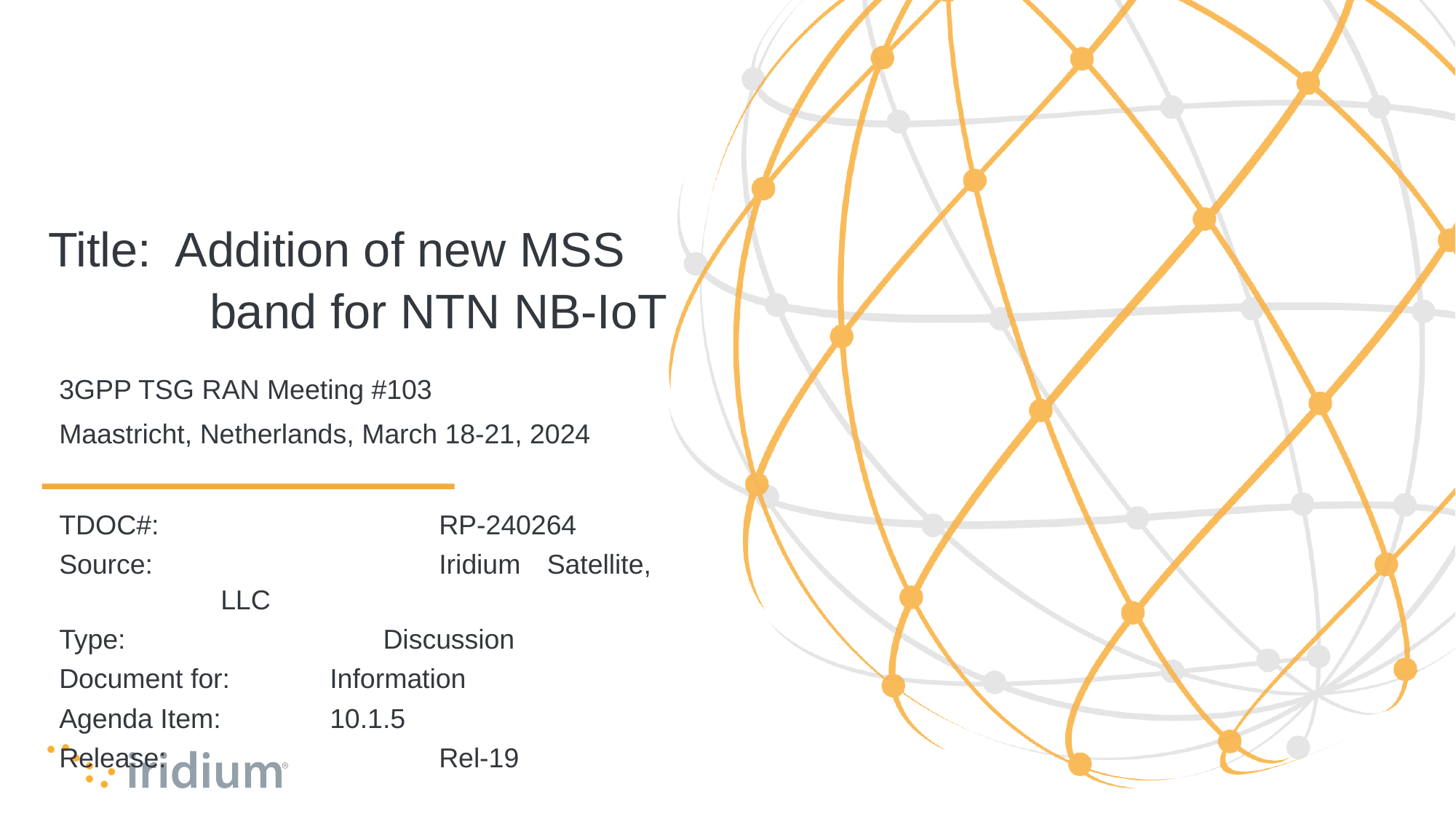

# Title:  Addition of new MSS band for NTN NB-IoT
3GPP TSG RAN Meeting #103
Maastricht, Netherlands, March 18-21, 2024
TDOC#:			RP-240264
Source:			Iridium Satellite, LLC
Type:		       Discussion
Document for:	Information
Agenda Item:	10.1.5
Release:			Rel-19